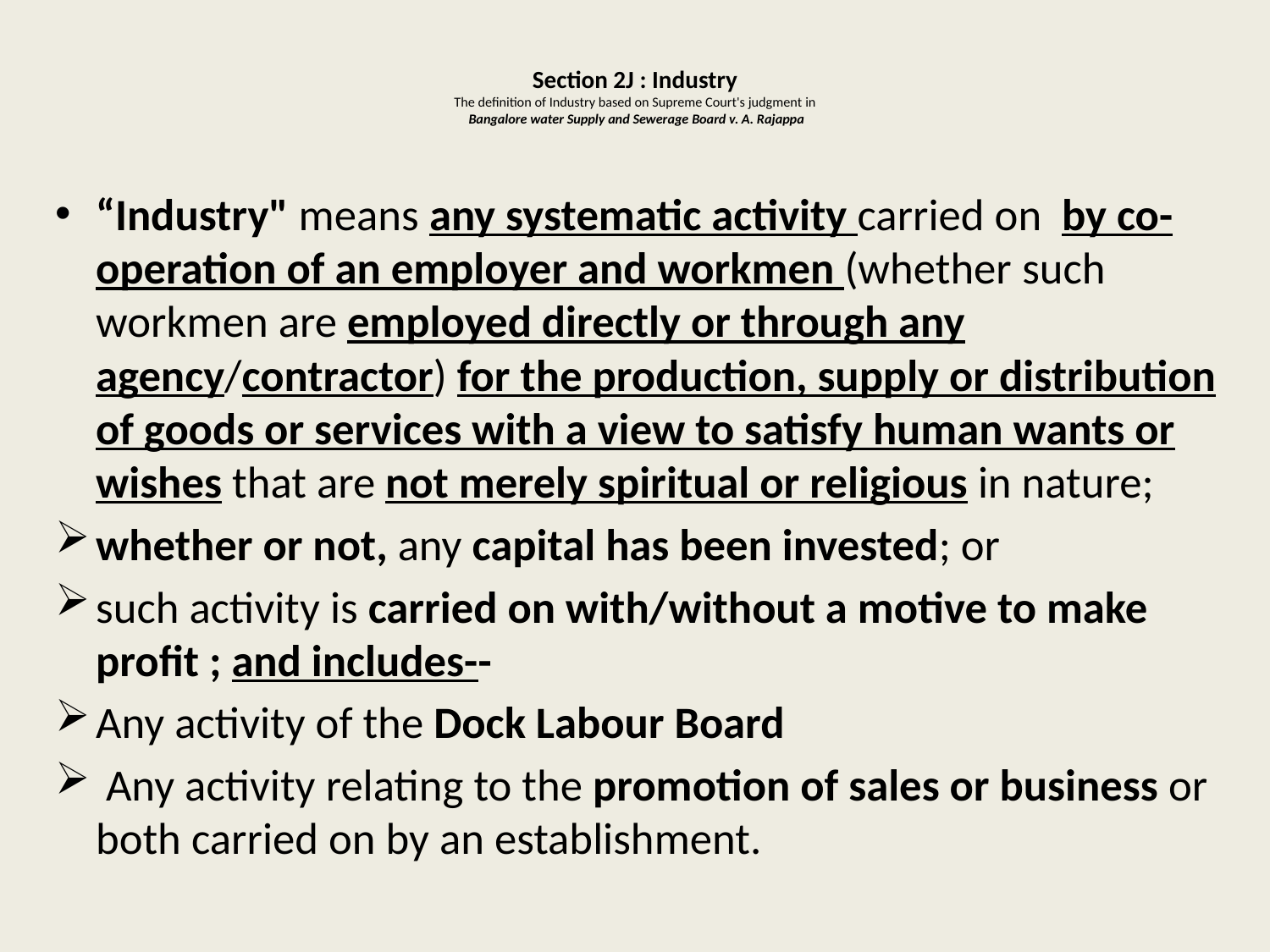

# Section 2J : Industry The definition of Industry based on Supreme Court's judgment in  Bangalore water Supply and Sewerage Board v. A. Rajappa
“Industry" means any systematic activity carried on  by co-operation of an employer and workmen (whether such workmen are employed directly or through any agency/contractor) for the production, supply or distribution of goods or services with a view to satisfy human wants or wishes that are not merely spiritual or religious in nature;
whether or not, any capital has been invested; or
such activity is carried on with/without a motive to make profit ; and includes--
Any activity of the Dock Labour Board
 Any activity relating to the promotion of sales or business or both carried on by an establishment.